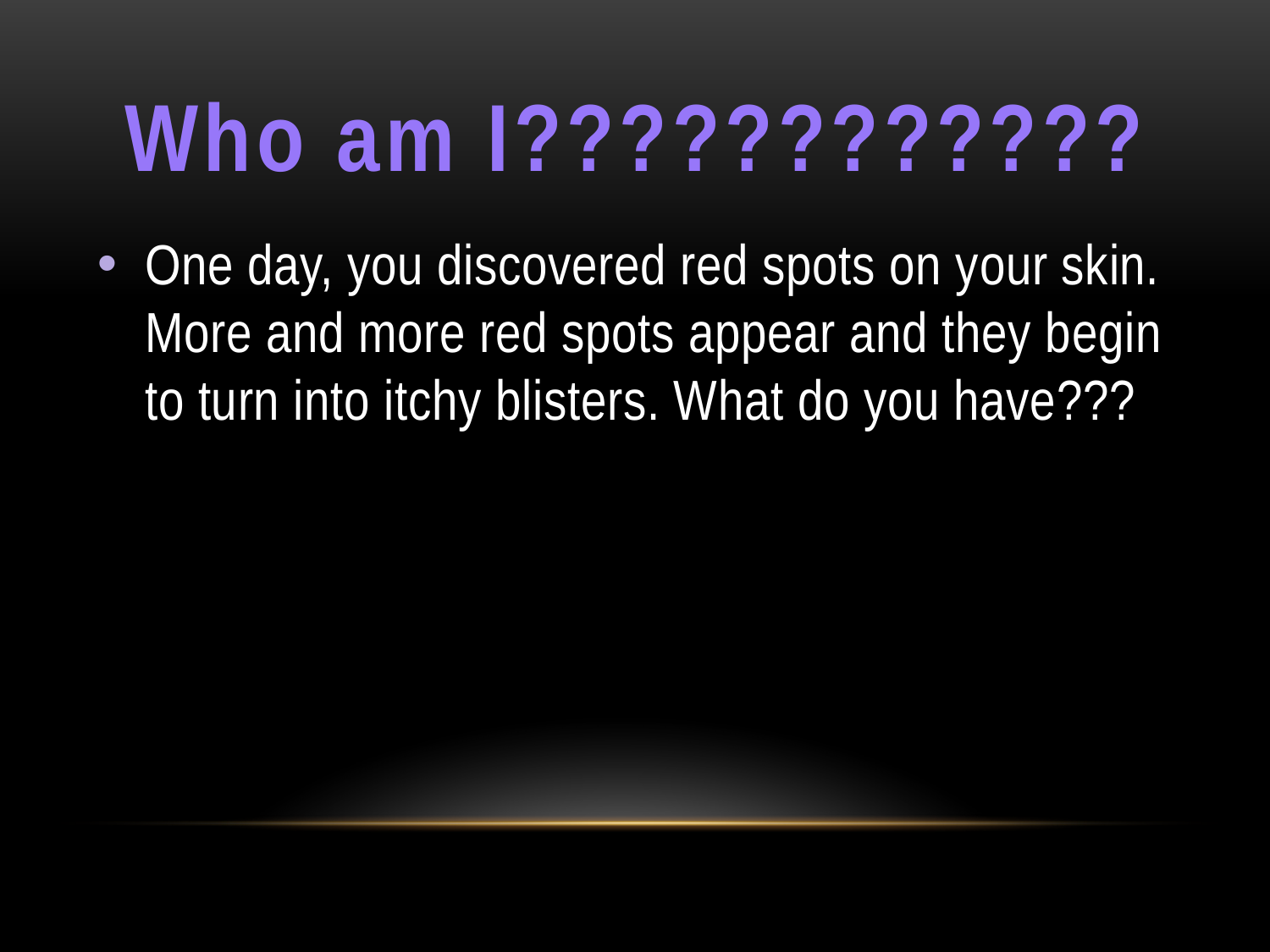

# Who am I????????????
One day, you discovered red spots on your skin. More and more red spots appear and they begin to turn into itchy blisters. What do you have???